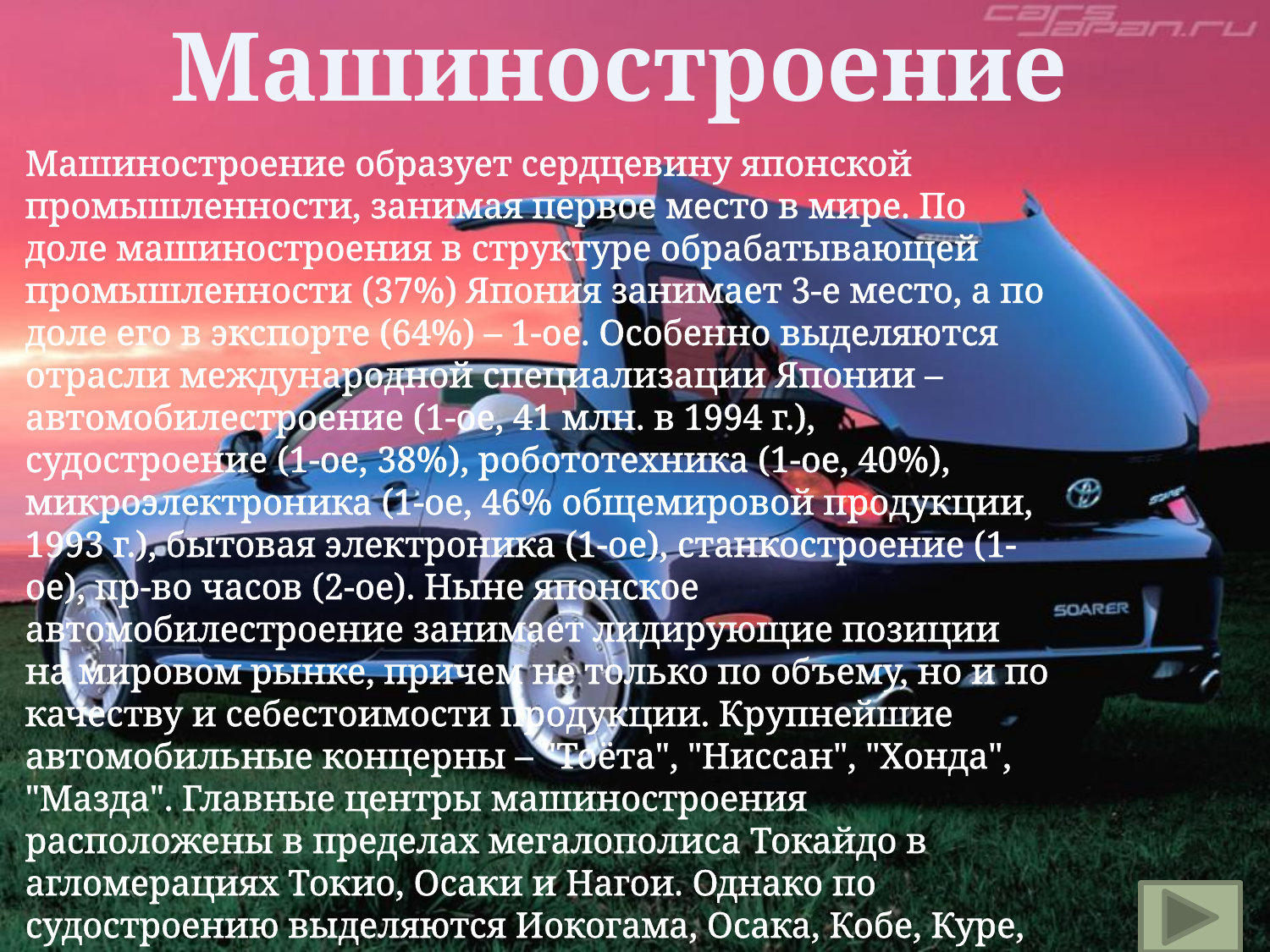

Машиностроение
Машиностроение образует сердцевину японской промышленности, занимая первое место в мире. По доле машиностроения в структуре обрабатывающей промышленности (37%) Япония занимает 3-е место, а по доле его в экспорте (64%) – 1-ое. Особенно выделяются отрасли международной специализации Японии – автомобилестроение (1-ое, 41 млн. в 1994 г.), судостроение (1-ое, 38%), робототехника (1-ое, 40%), микроэлектроника (1-ое, 46% общемировой продукции, 1993 г.), бытовая электроника (1-ое), станкостроение (1-ое), пр-во часов (2-ое). Ныне японское автомобилестроение занимает лидирующие позиции на мировом рынке, причем не только по объему, но и по качеству и себестоимости продукции. Крупнейшие автомобильные концерны – "Тоёта", "Ниссан", "Хонда", "Мазда". Главные центры машиностроения расположены в пределах мегалополиса Токайдо в агломерациях Токио, Осаки и Нагои. Однако по судостроению выделяются Иокогама, Осака, Кобе, Куре, а по автомобилестроению – Нагоя.